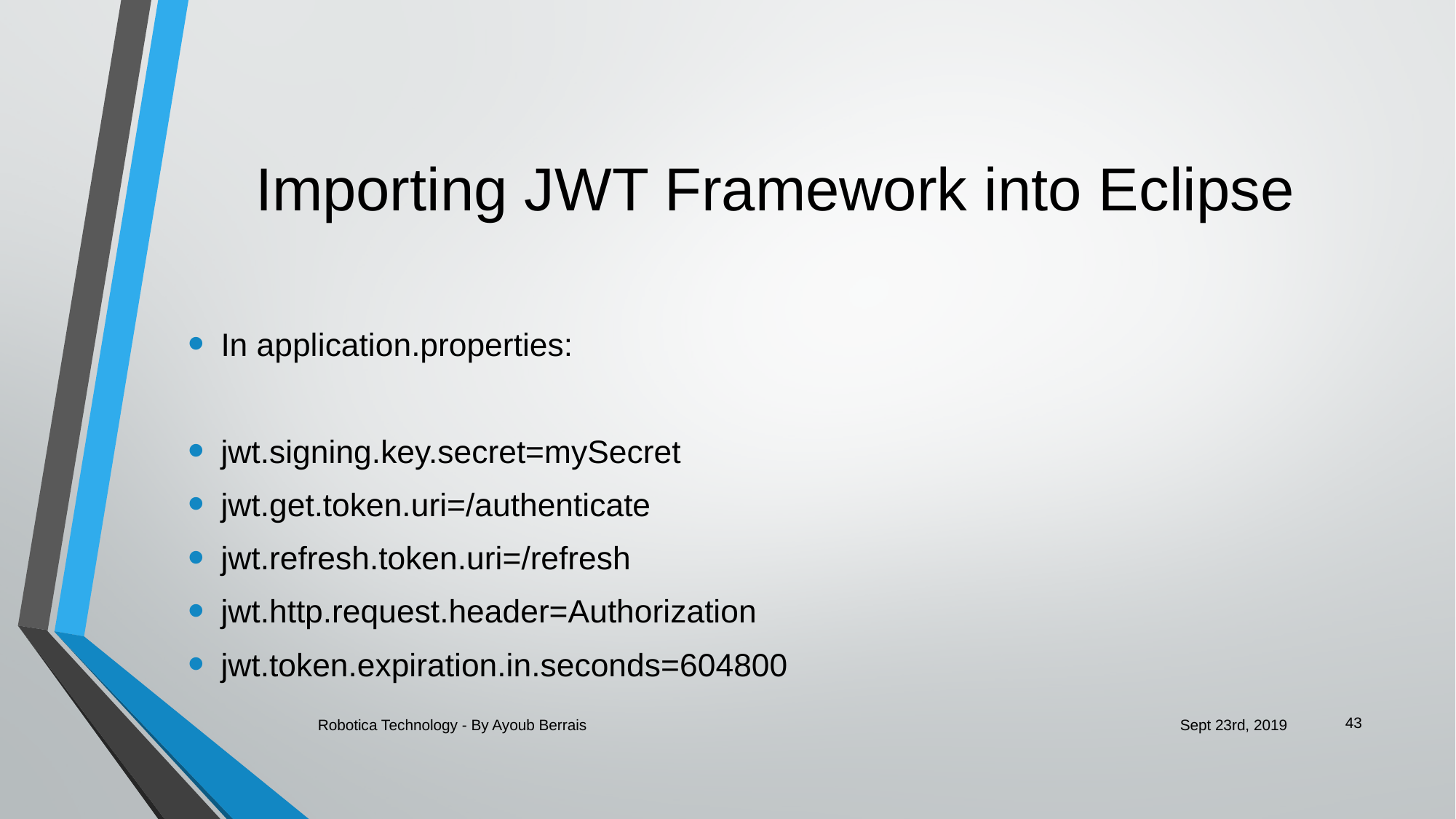

# Importing JWT Framework into Eclipse
In application.properties:

jwt.signing.key.secret=mySecret
jwt.get.token.uri=/authenticate
jwt.refresh.token.uri=/refresh
jwt.http.request.header=Authorization
jwt.token.expiration.in.seconds=604800

43
Robotica Technology - By Ayoub Berrais
Sept 23rd, 2019